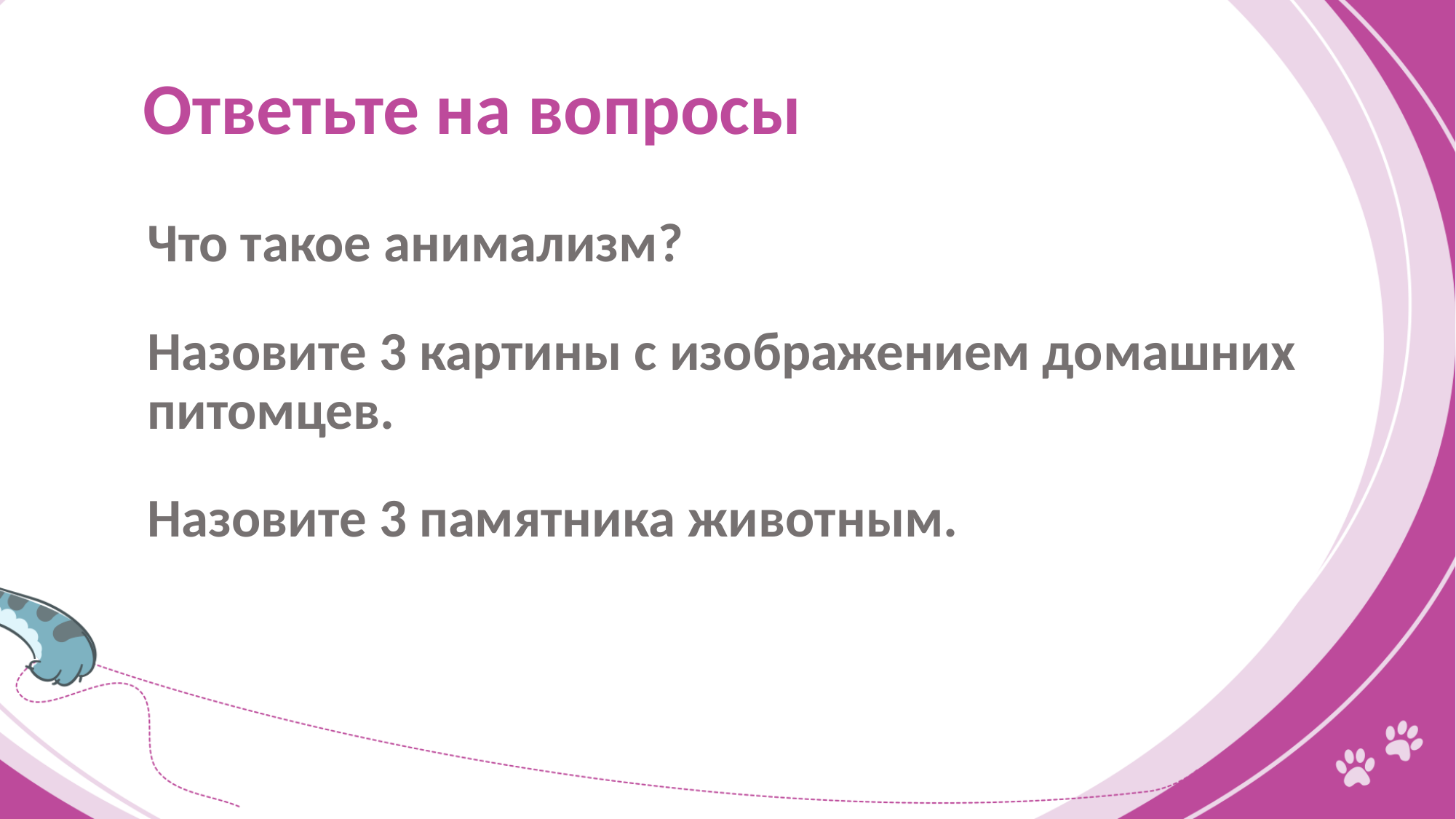

# Ответьте на вопросы
Что такое анимализм?

Назовите 3 картины с изображением домашних питомцев.

Назовите 3 памятника животным.